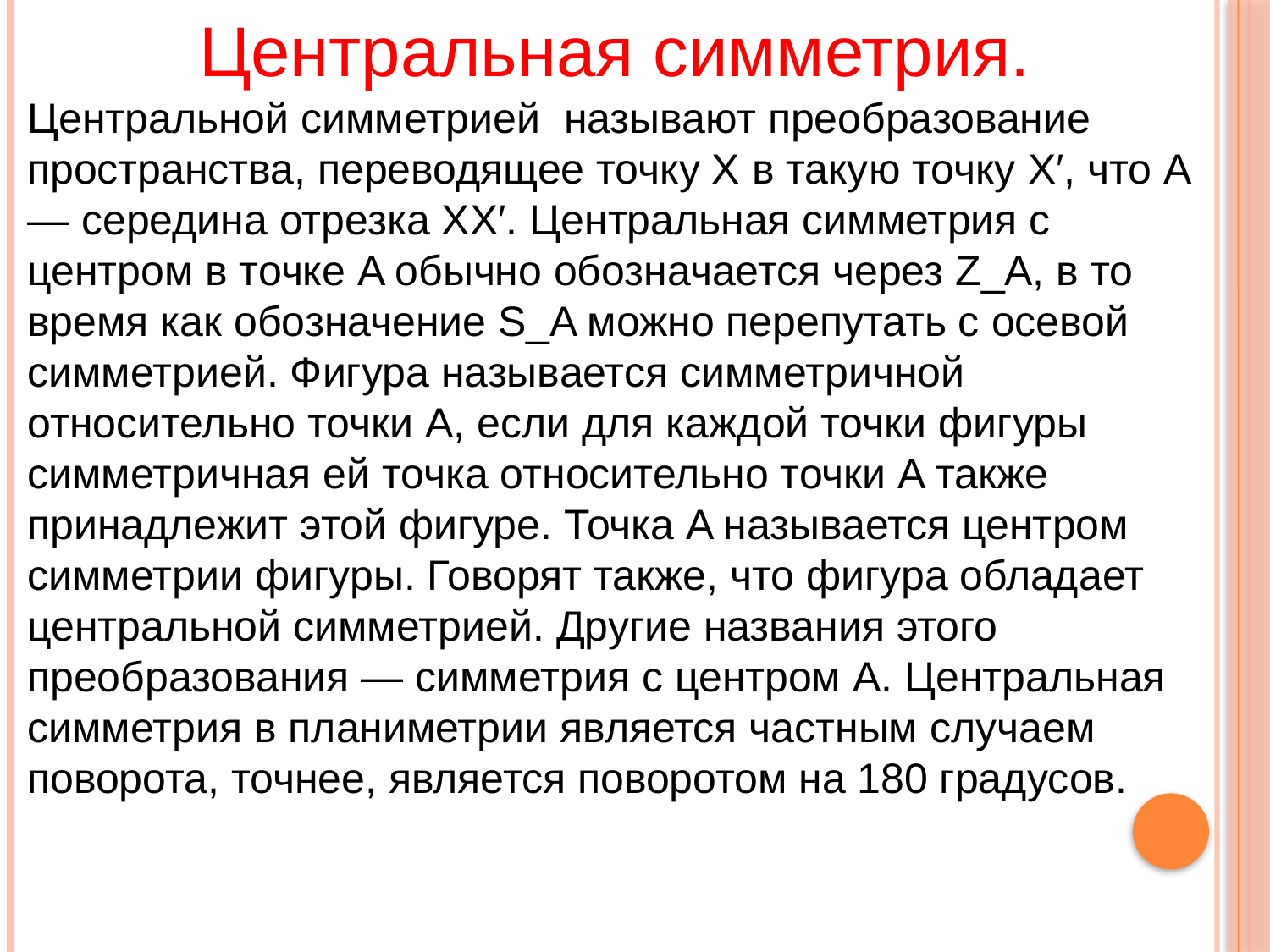

Центральная симметрия.
Центральной симметрией  называют преобразование пространства, переводящее точку X в такую точку X′, что A — середина отрезка XX′. Центральная симметрия с центром в точке A обычно обозначается через Z_A, в то время как обозначение S_A можно перепутать с осевой симметрией. Фигура называется симметричной относительно точки A, если для каждой точки фигуры симметричная ей точка относительно точки A также принадлежит этой фигуре. Точка A называется центром симметрии фигуры. Говорят также, что фигура обладает центральной симметрией. Другие названия этого преобразования — симметрия с центром A. Центральная симметрия в планиметрии является частным случаем поворота, точнее, является поворотом на 180 градусов.